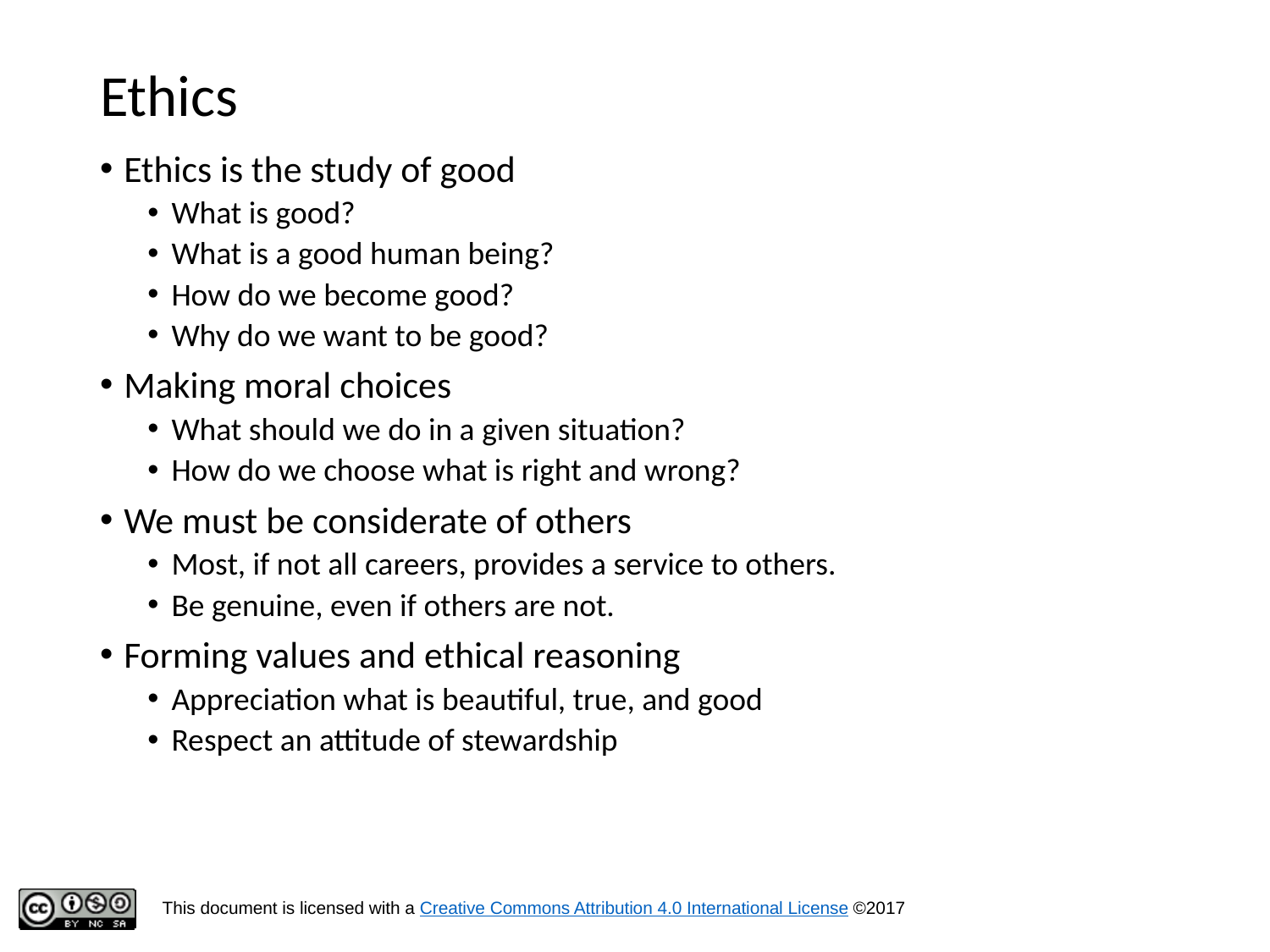

# Ethics
Ethics is the study of good
What is good?
What is a good human being?
How do we become good?
Why do we want to be good?
Making moral choices
What should we do in a given situation?
How do we choose what is right and wrong?
We must be considerate of others
Most, if not all careers, provides a service to others.
Be genuine, even if others are not.
Forming values and ethical reasoning
Appreciation what is beautiful, true, and good
Respect an attitude of stewardship